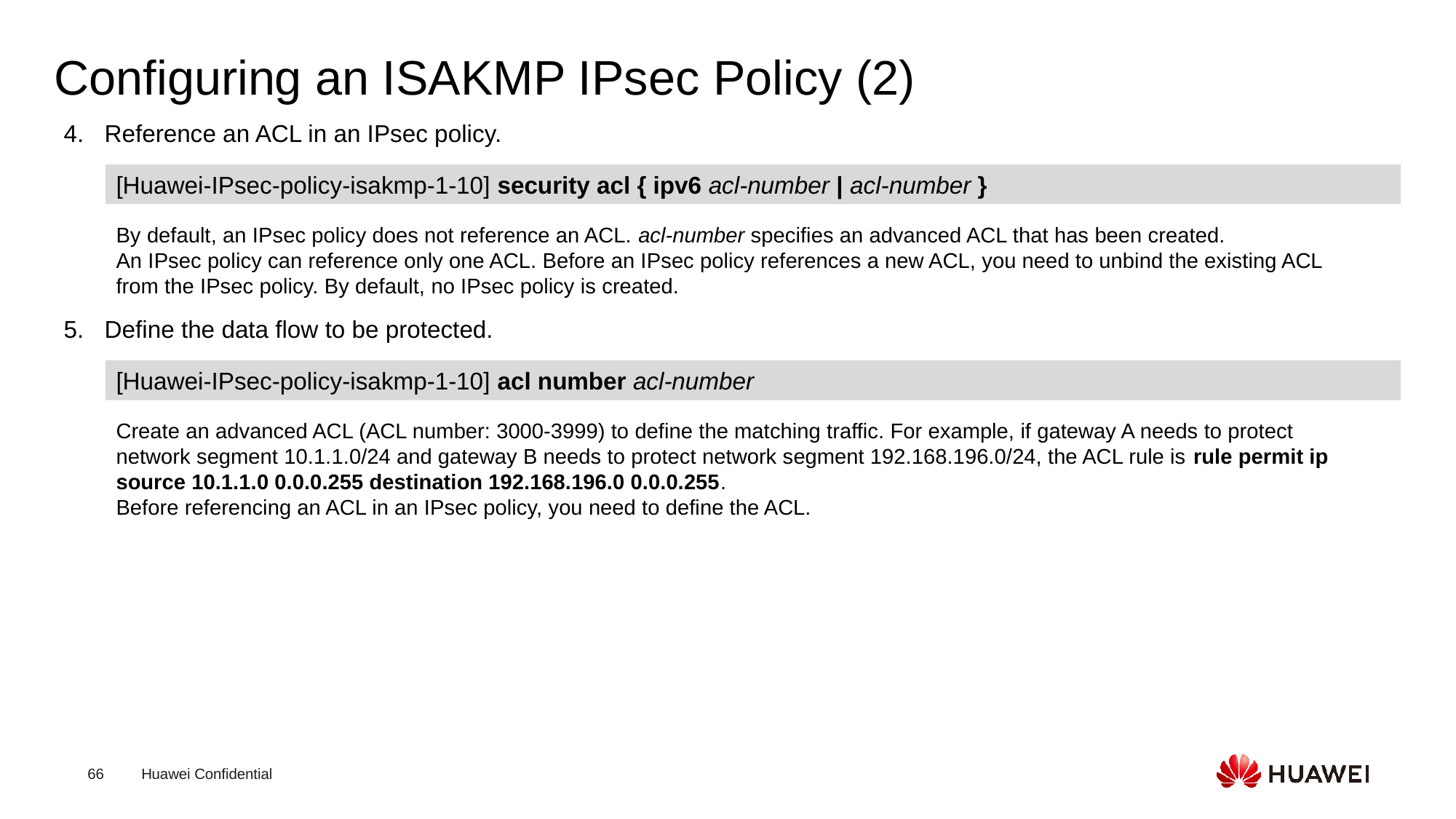

# Configuring an ISAKMP IPsec Policy (2)
Reference an ACL in an IPsec policy.
[Huawei-IPsec-policy-isakmp-1-10] security acl { ipv6 acl-number | acl-number }
By default, an IPsec policy does not reference an ACL. acl-number specifies an advanced ACL that has been created.
An IPsec policy can reference only one ACL. Before an IPsec policy references a new ACL, you need to unbind the existing ACL from the IPsec policy. By default, no IPsec policy is created.
Define the data flow to be protected.
[Huawei-IPsec-policy-isakmp-1-10] acl number acl-number
Create an advanced ACL (ACL number: 3000-3999) to define the matching traffic. For example, if gateway A needs to protect network segment 10.1.1.0/24 and gateway B needs to protect network segment 192.168.196.0/24, the ACL rule is rule permit ip source 10.1.1.0 0.0.0.255 destination 192.168.196.0 0.0.0.255.
Before referencing an ACL in an IPsec policy, you need to define the ACL.